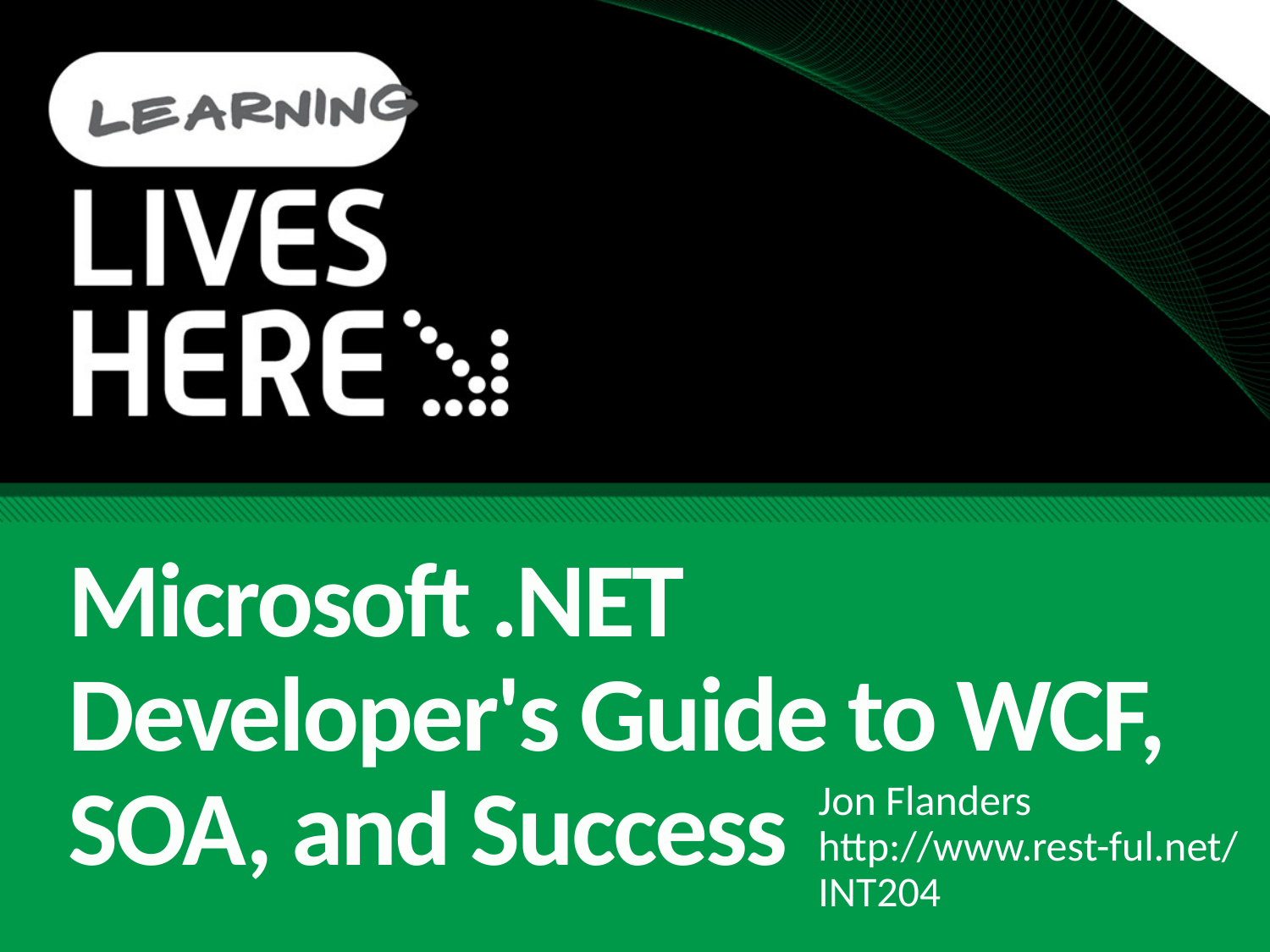

# Microsoft .NET Developer's Guide to WCF, SOA, and Success
Jon Flanders
http://www.rest-ful.net/
INT204